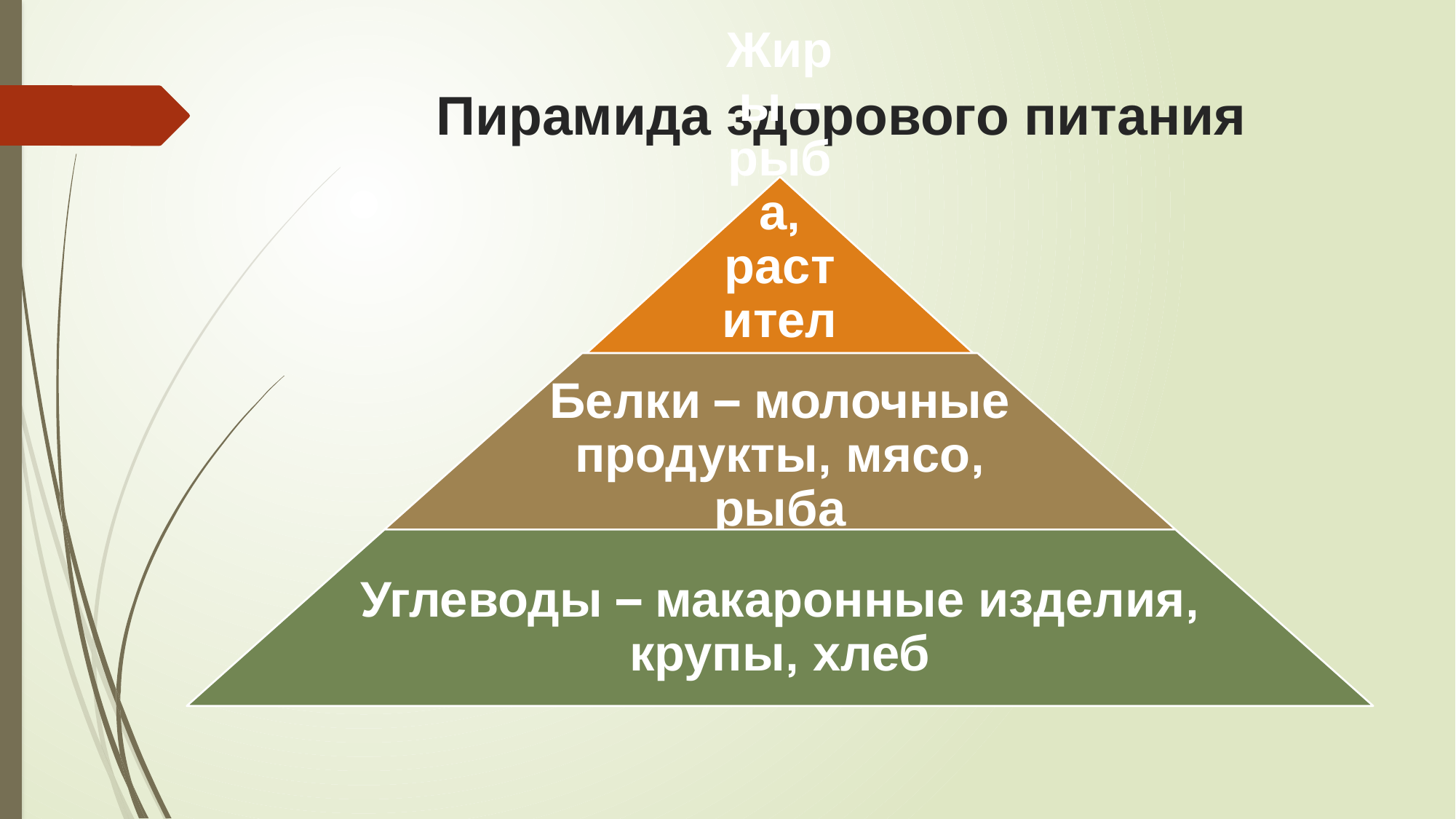

# Пирамида здорового питания
Жиры – рыба, растительное масло
Белки – молочные продукты, мясо, рыба
Углеводы – макаронные изделия, крупы, хлеб